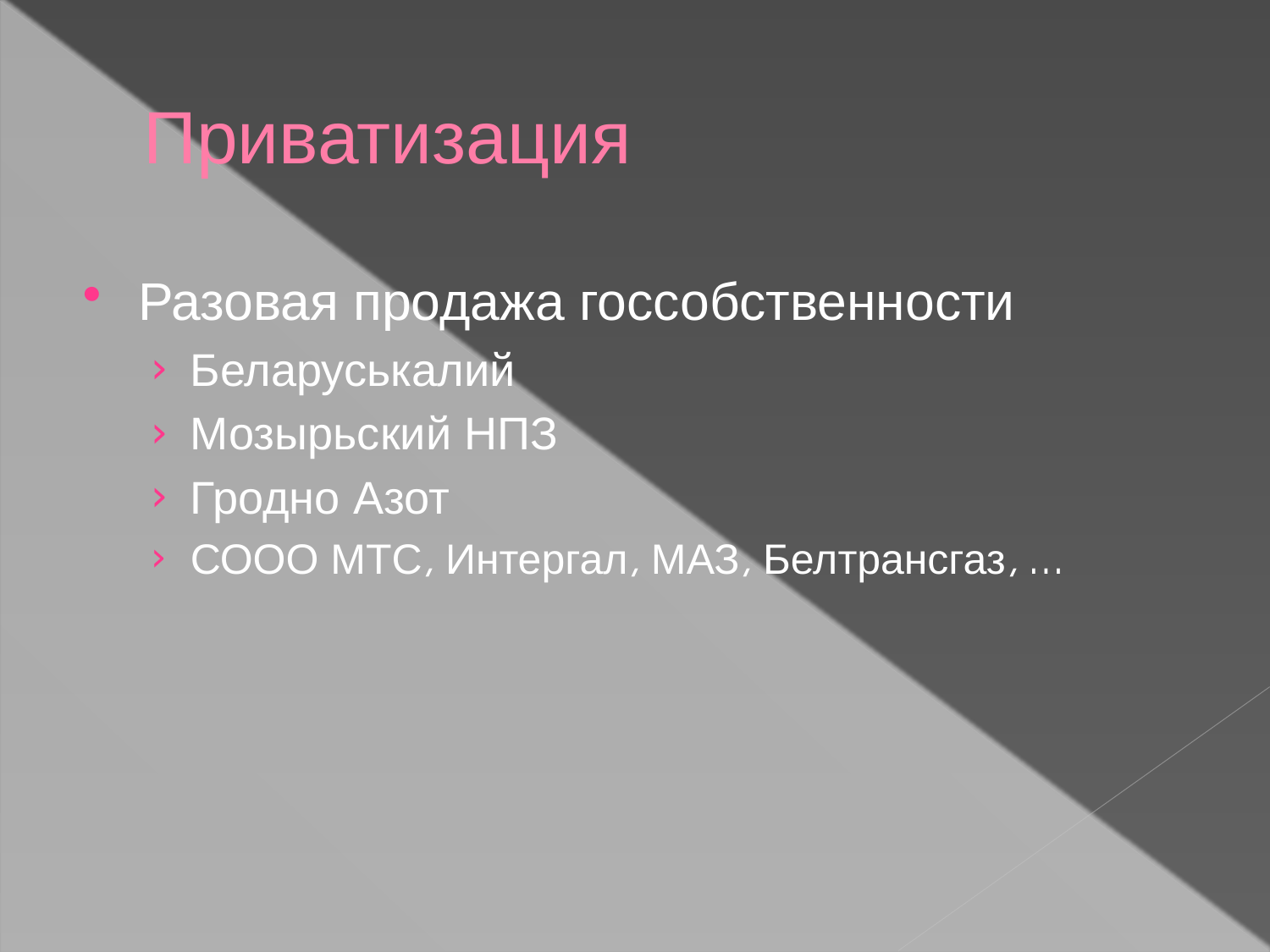

# Приватизация
Разовая продажа госсобственности
Беларуськалий
Мозырьский НПЗ
Гродно Азот
СООО МТС, Интергал, МАЗ, Белтрансгаз, …